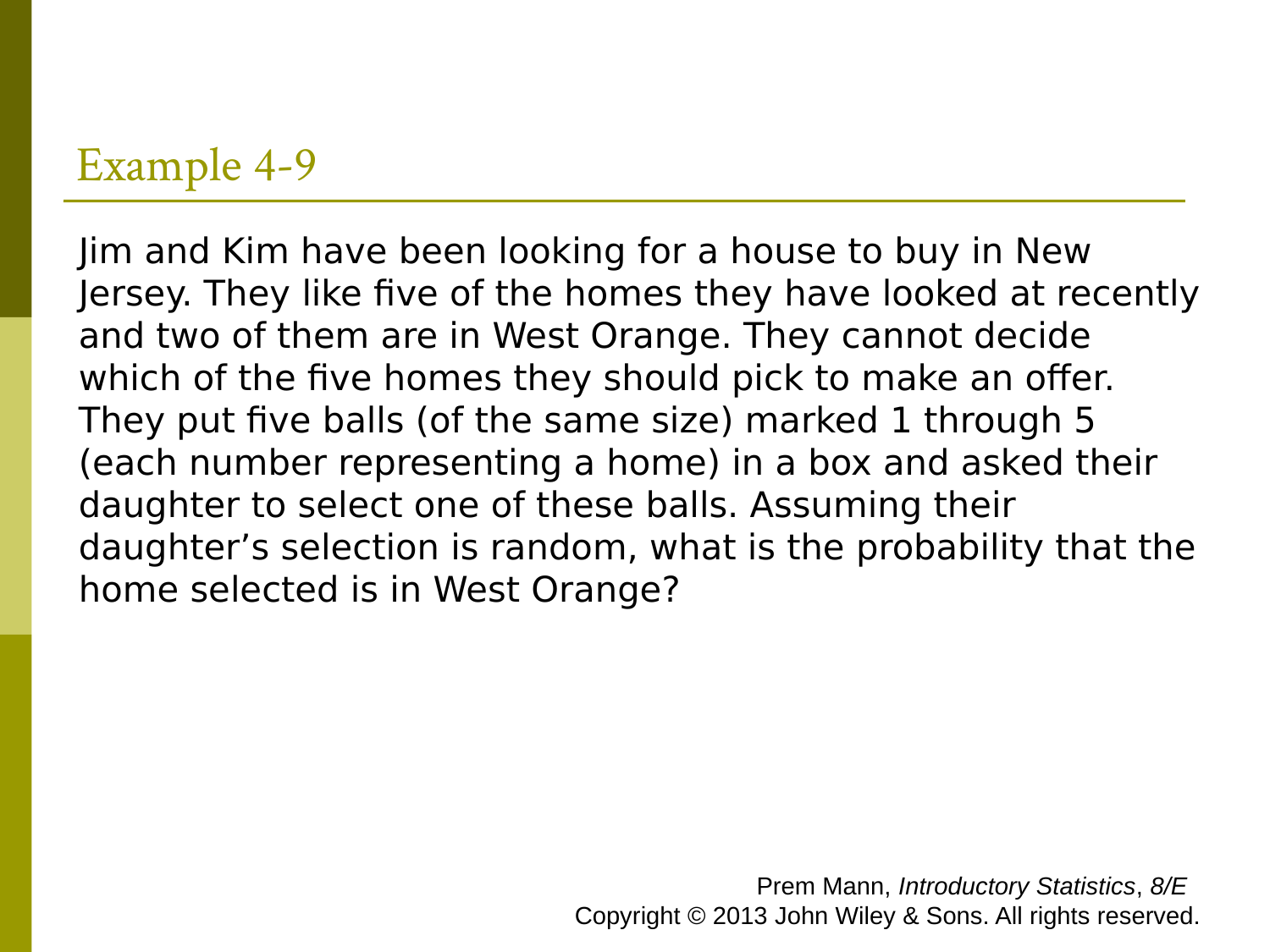

# Example 4-9
Jim and Kim have been looking for a house to buy in New Jersey. They like five of the homes they have looked at recently and two of them are in West Orange. They cannot decide which of the five homes they should pick to make an offer. They put five balls (of the same size) marked 1 through 5 (each number representing a home) in a box and asked their daughter to select one of these balls. Assuming their daughter’s selection is random, what is the probability that the home selected is in West Orange?
                          Prem Mann, Introductory Statistics, 8/E Copyright © 2013 John Wiley & Sons. All rights reserved.